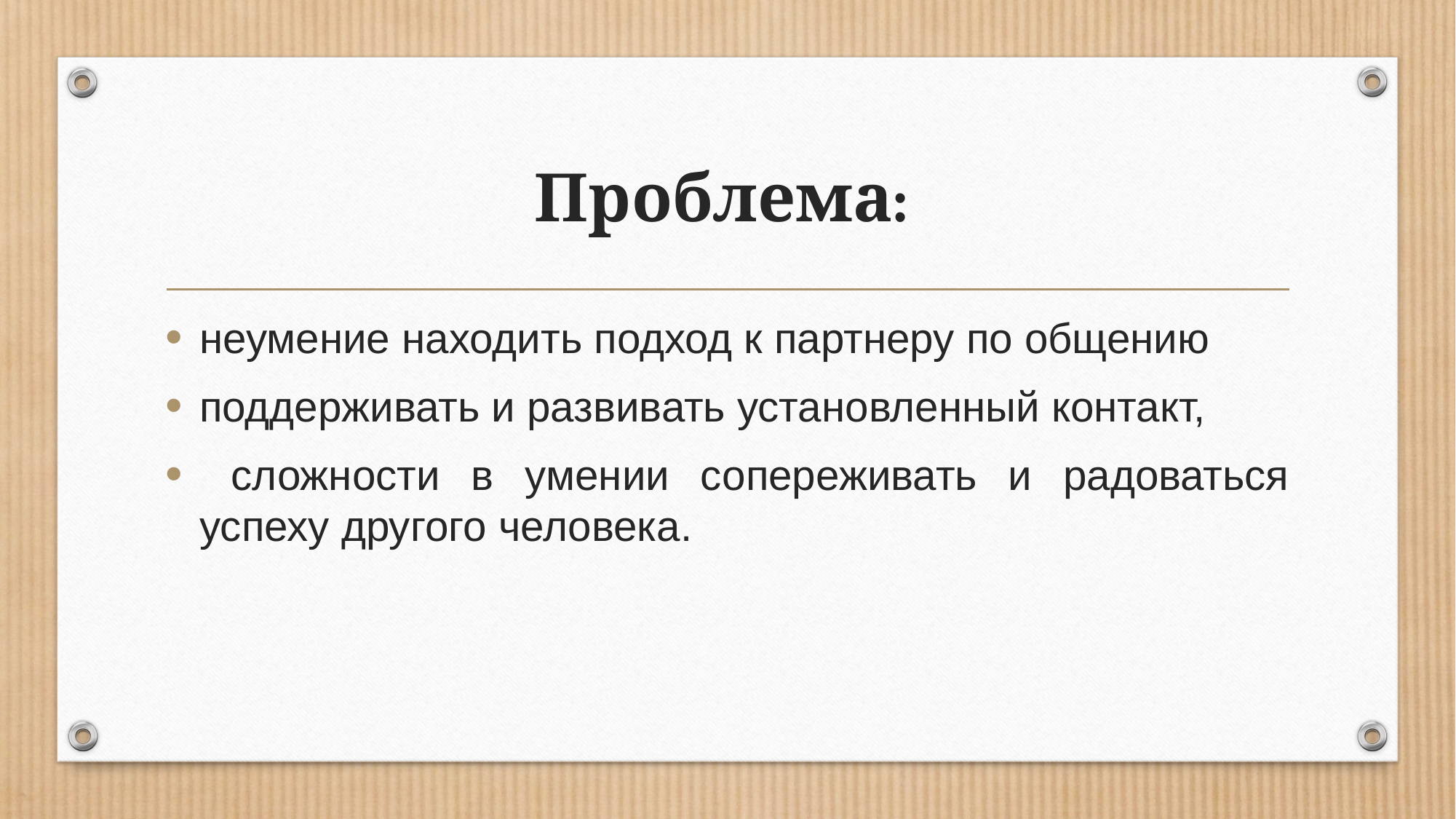

# Проблема:
неумение находить подход к партнеру по общению
поддерживать и развивать установленный контакт,
 сложности в умении сопереживать и радоваться успеху другого человека.